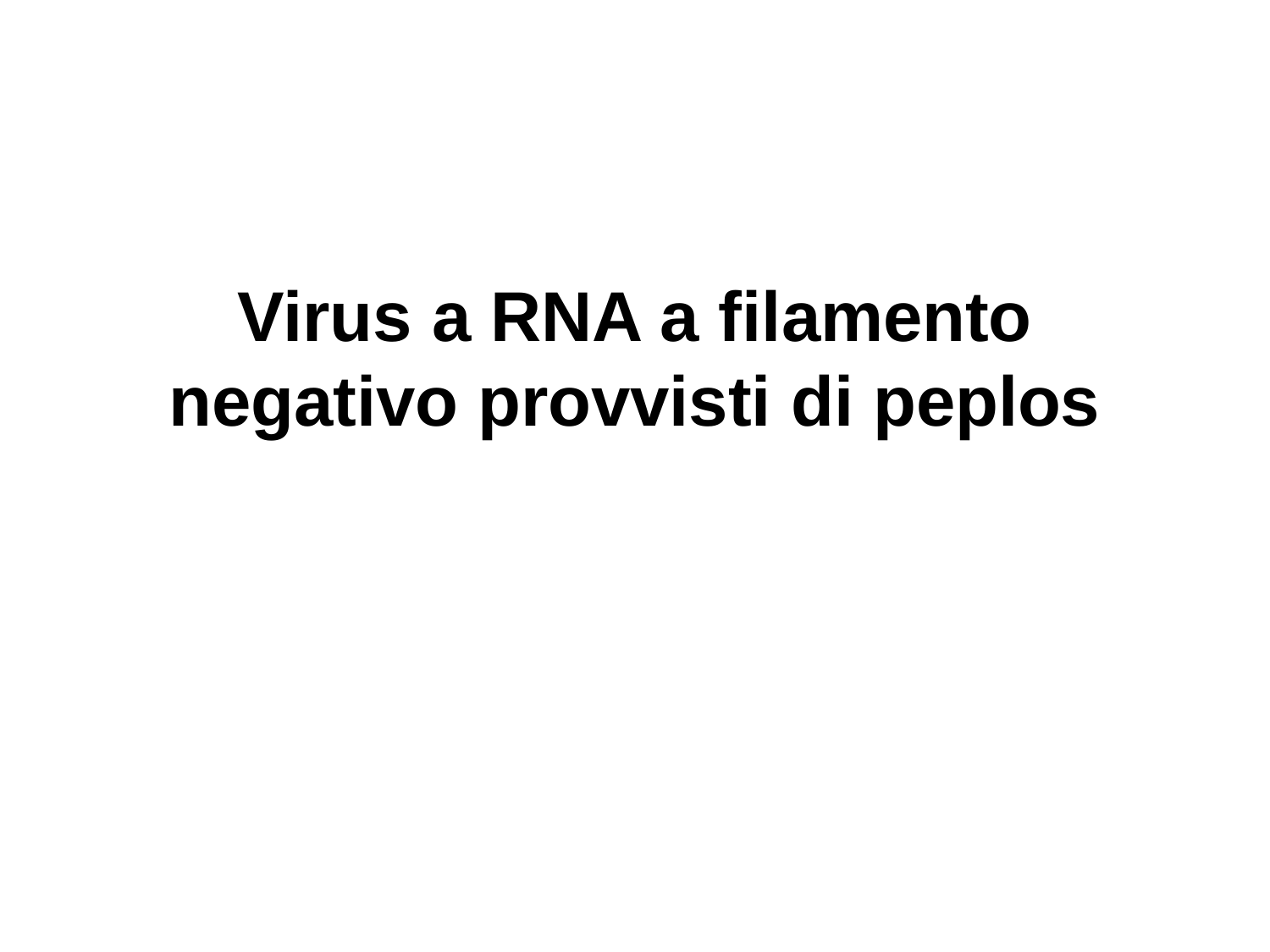

# Virus a RNA a filamento negativo provvisti di peplos